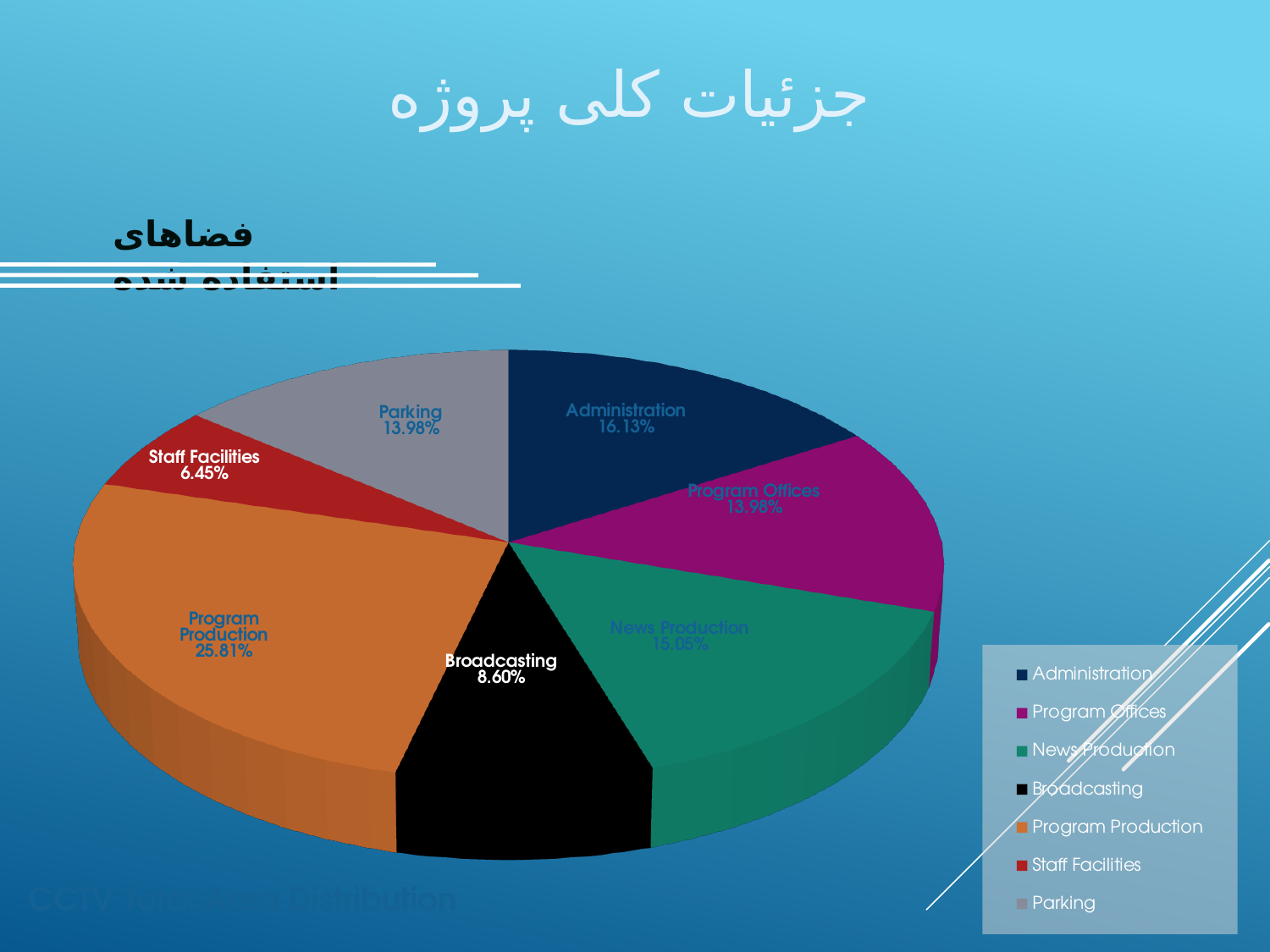

جزئیات کلی پروژه
فضاهای استفاده شده

[unsupported chart]